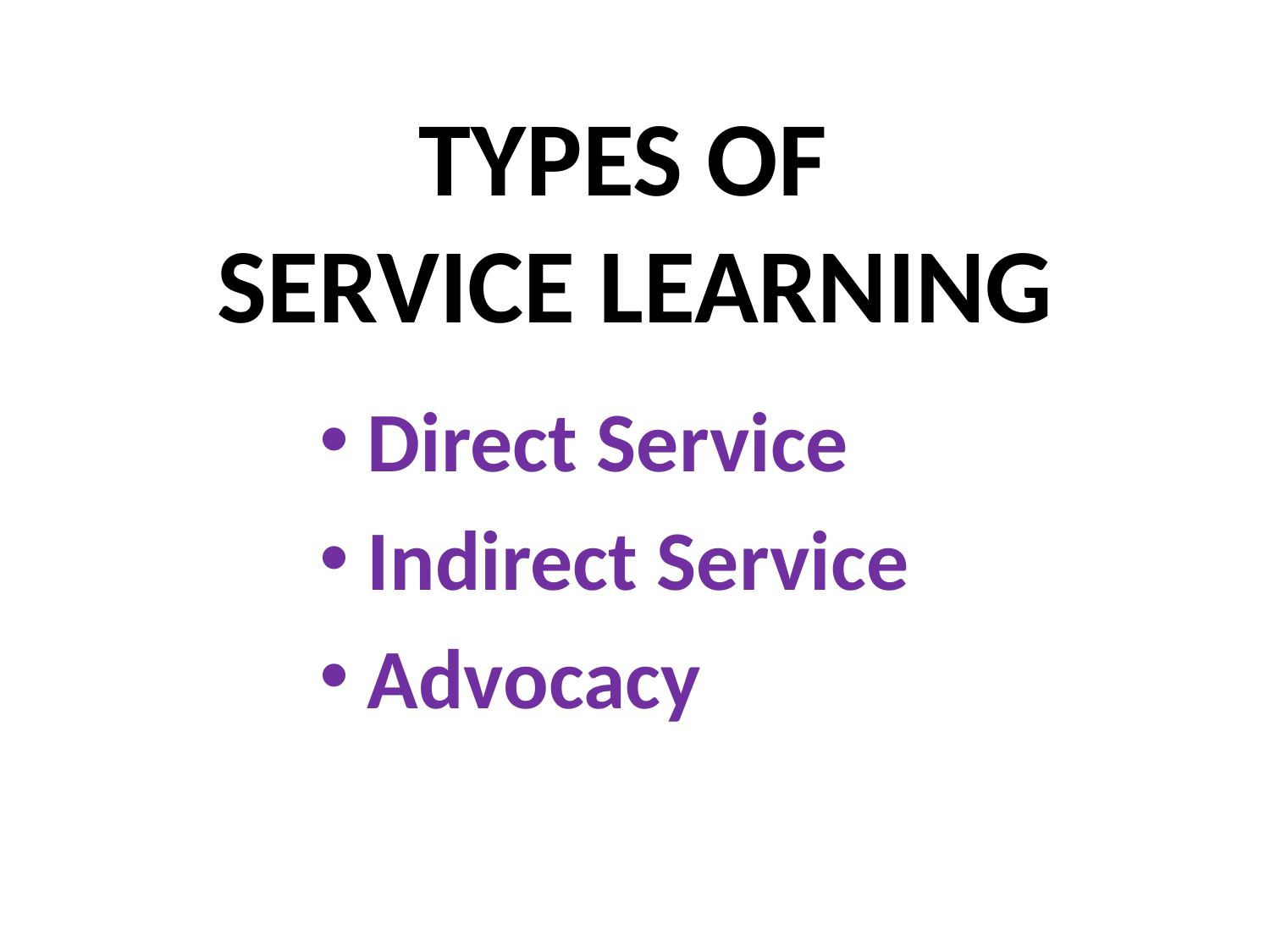

# TYPES OF SERVICE LEARNING
Direct Service
Indirect Service
Advocacy